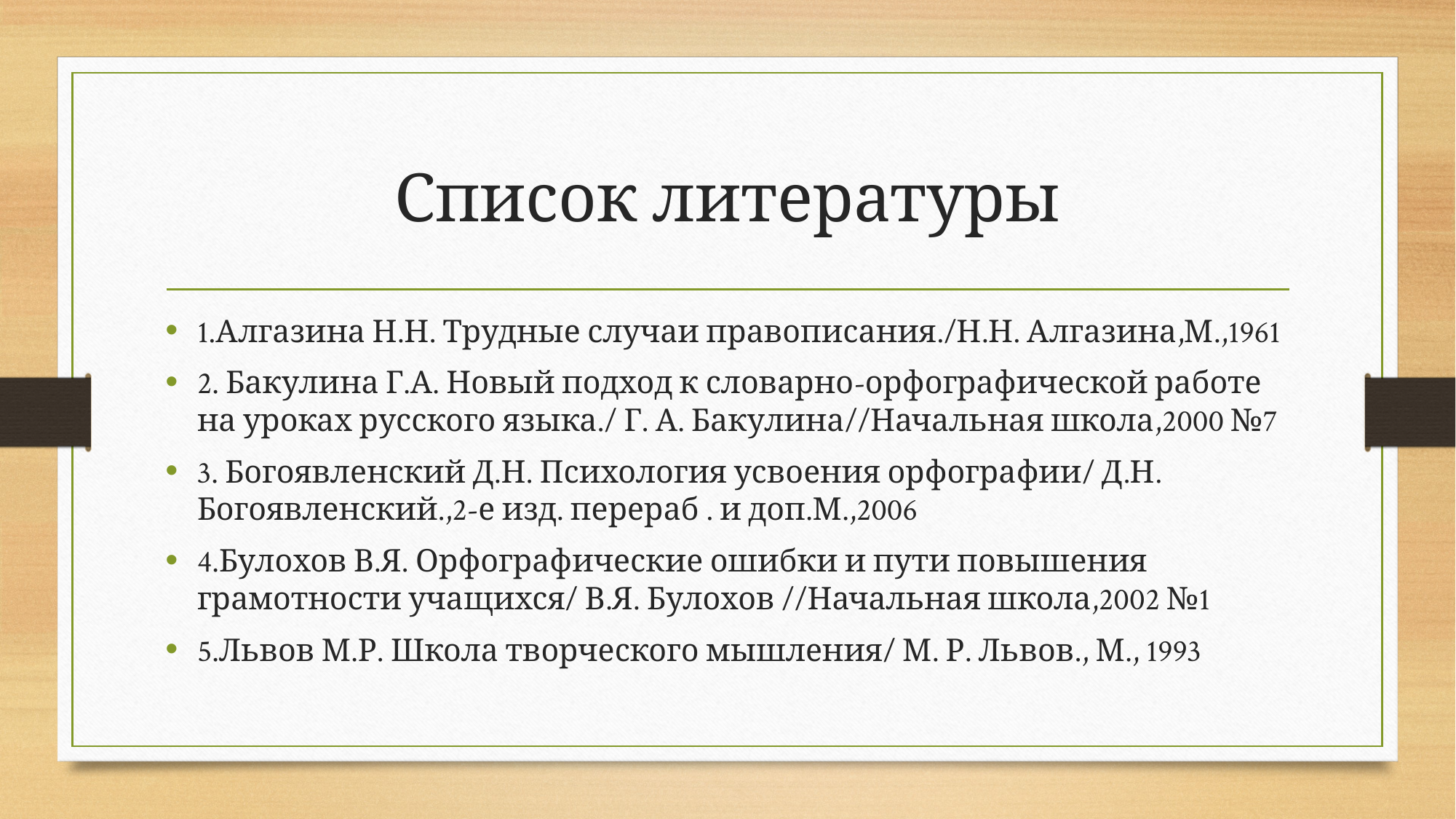

# Список литературы
1.Алгазина Н.Н. Трудные случаи правописания./Н.Н. Алгазина,М.,1961
2. Бакулина Г.А. Новый подход к словарно-орфографической работе на уроках русского языка./ Г. А. Бакулина//Начальная школа,2000 №7
3. Богоявленский Д.Н. Психология усвоения орфографии/ Д.Н. Богоявленский.,2-е изд. перераб . и доп.М.,2006
4.Булохов В.Я. Орфографические ошибки и пути повышения грамотности учащихся/ В.Я. Булохов //Начальная школа,2002 №1
5.Львов М.Р. Школа творческого мышления/ М. Р. Львов., М., 1993